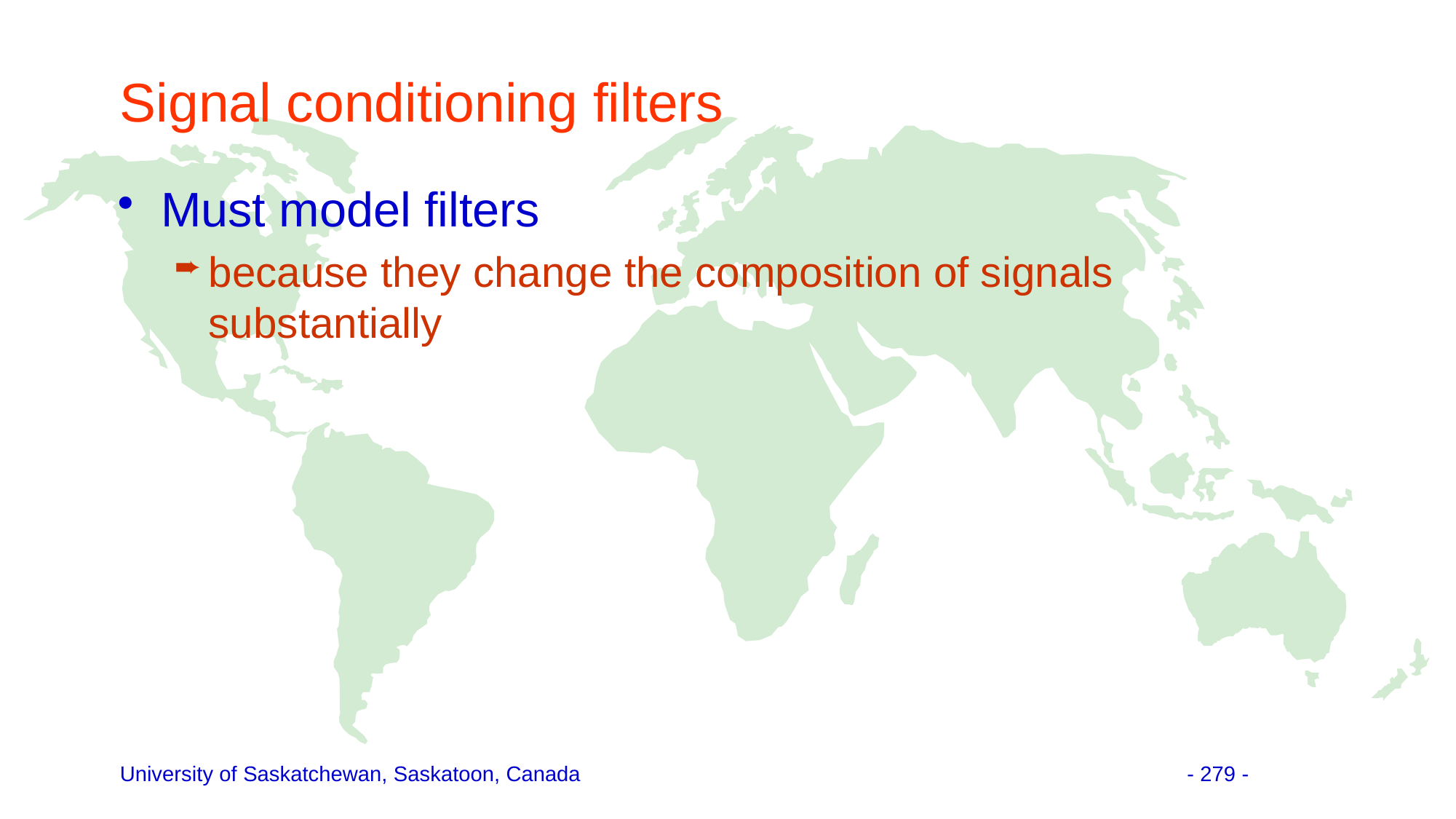

# Signal conditioning filters
Must model filters
because they change the composition of signals substantially